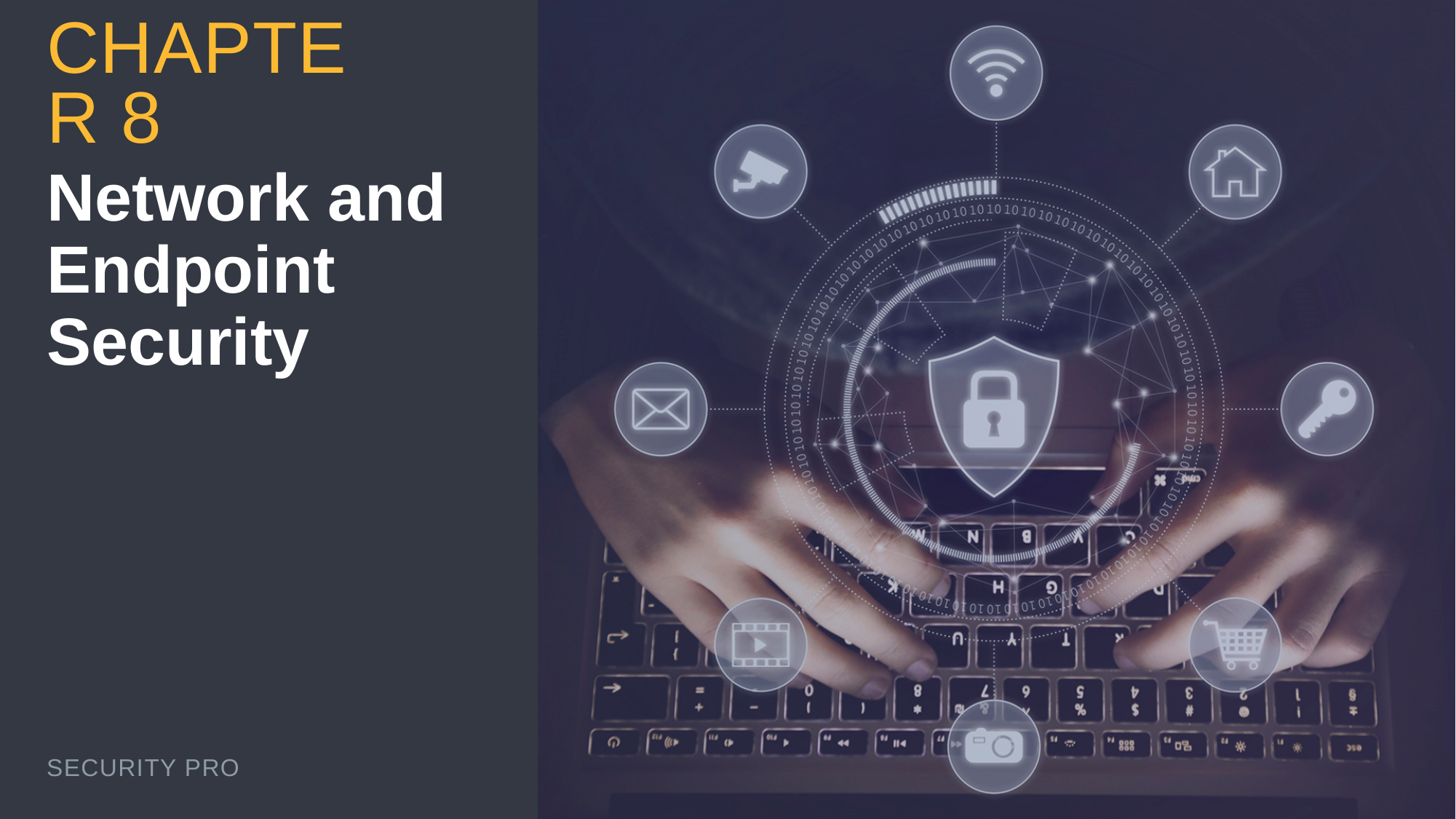

Chapter 8
# Network and Endpoint Security
Security Pro